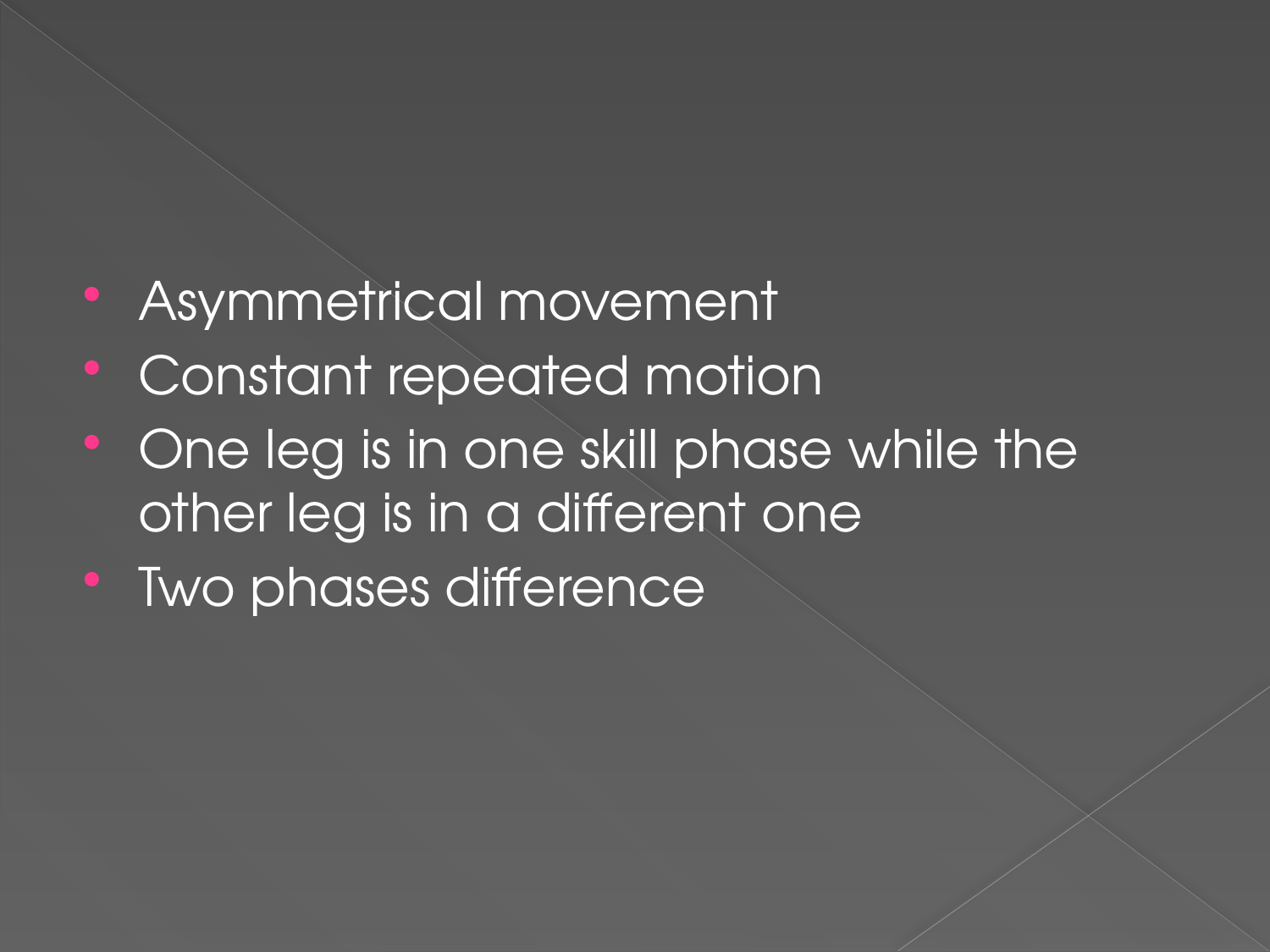

#
Asymmetrical movement
Constant repeated motion
One leg is in one skill phase while the other leg is in a different one
Two phases difference